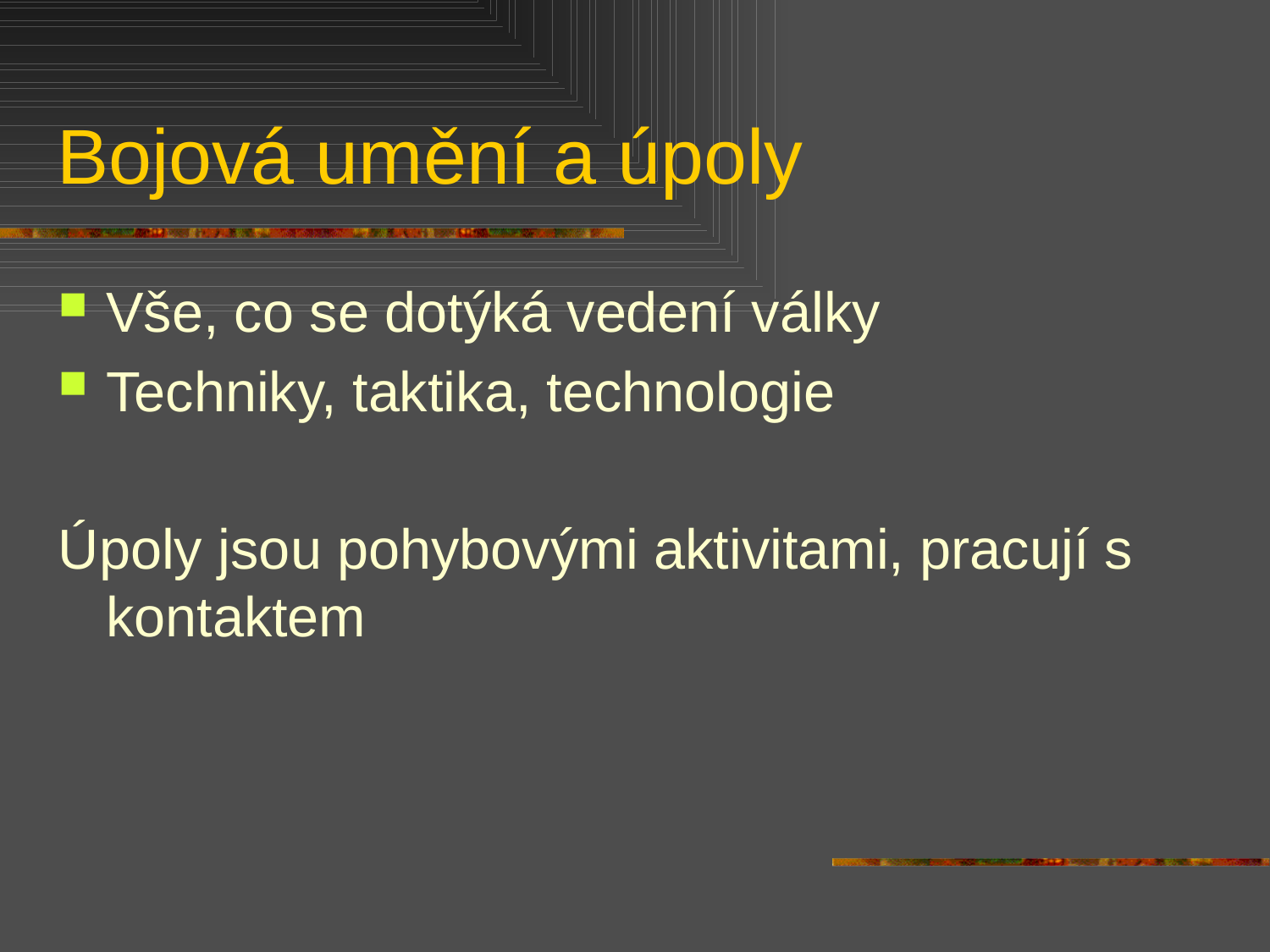

# Bojová umění a úpoly
Vše, co se dotýká vedení války
Techniky, taktika, technologie

Úpoly jsou pohybovými aktivitami, pracují s kontaktem